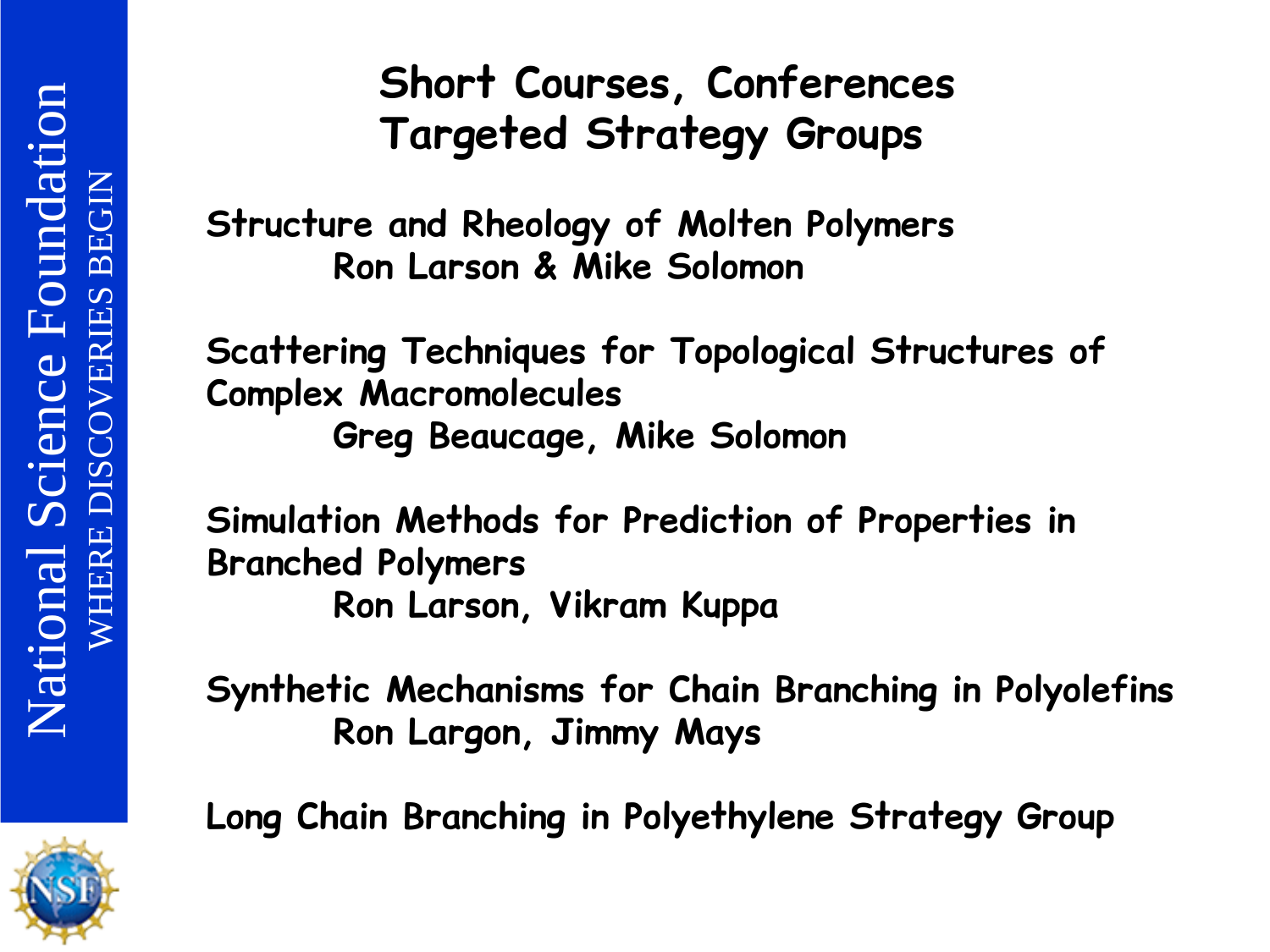

Short Courses, Conferences
Targeted Strategy Groups
Structure and Rheology of Molten Polymers
	Ron Larson & Mike Solomon

Scattering Techniques for Topological Structures of 	Complex Macromolecules
	Greg Beaucage, Mike Solomon

Simulation Methods for Prediction of Properties in 	Branched Polymers
	Ron Larson, Vikram Kuppa

Synthetic Mechanisms for Chain Branching in Polyolefins
	Ron Largon, Jimmy Mays

Long Chain Branching in Polyethylene Strategy Group